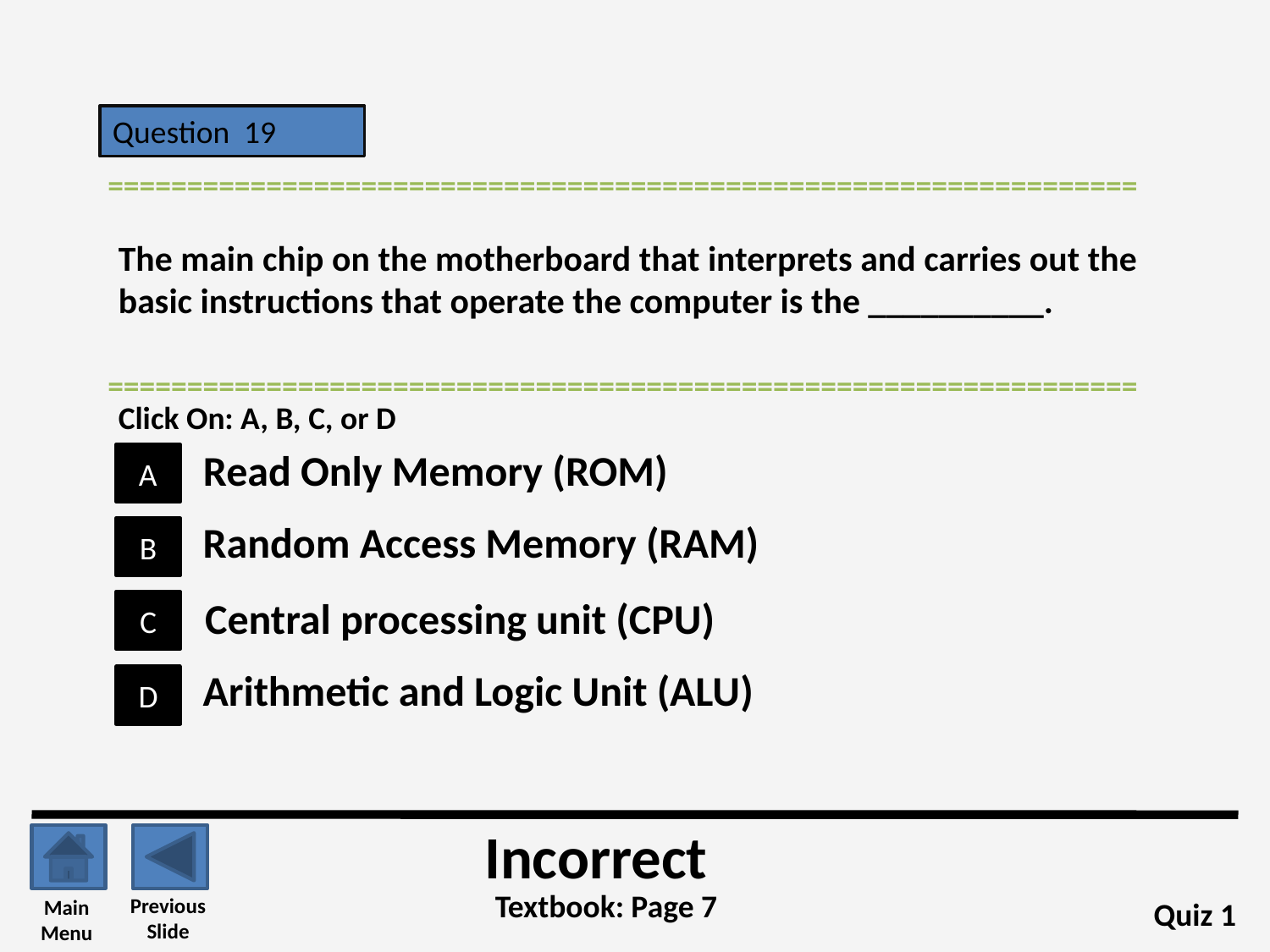

Question  19
=================================================================
The main chip on the motherboard that interprets and carries out the basic instructions that operate the computer is the __________.
=================================================================
Click On: A, B, C, or D

Read Only Memory (ROM)
A
Random Access Memory (RAM)
B
Central processing unit (CPU)
C
Arithmetic and Logic Unit (ALU)
D
Incorrect

Textbook: Page 7
Previous
Slide
Main
Menu
Quiz 1